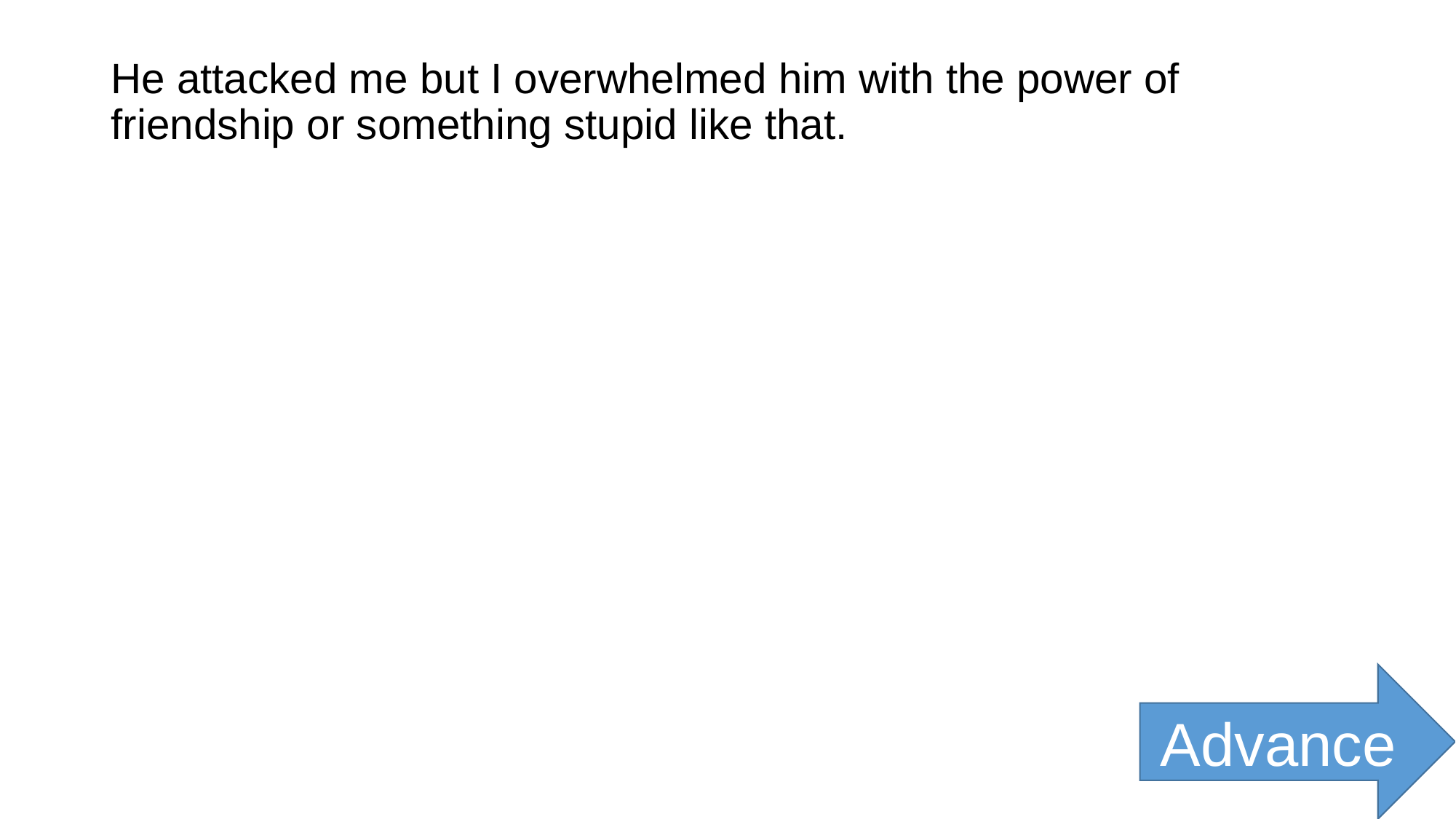

# He attacked me but I overwhelmed him with the power of friendship or something stupid like that.
Advance